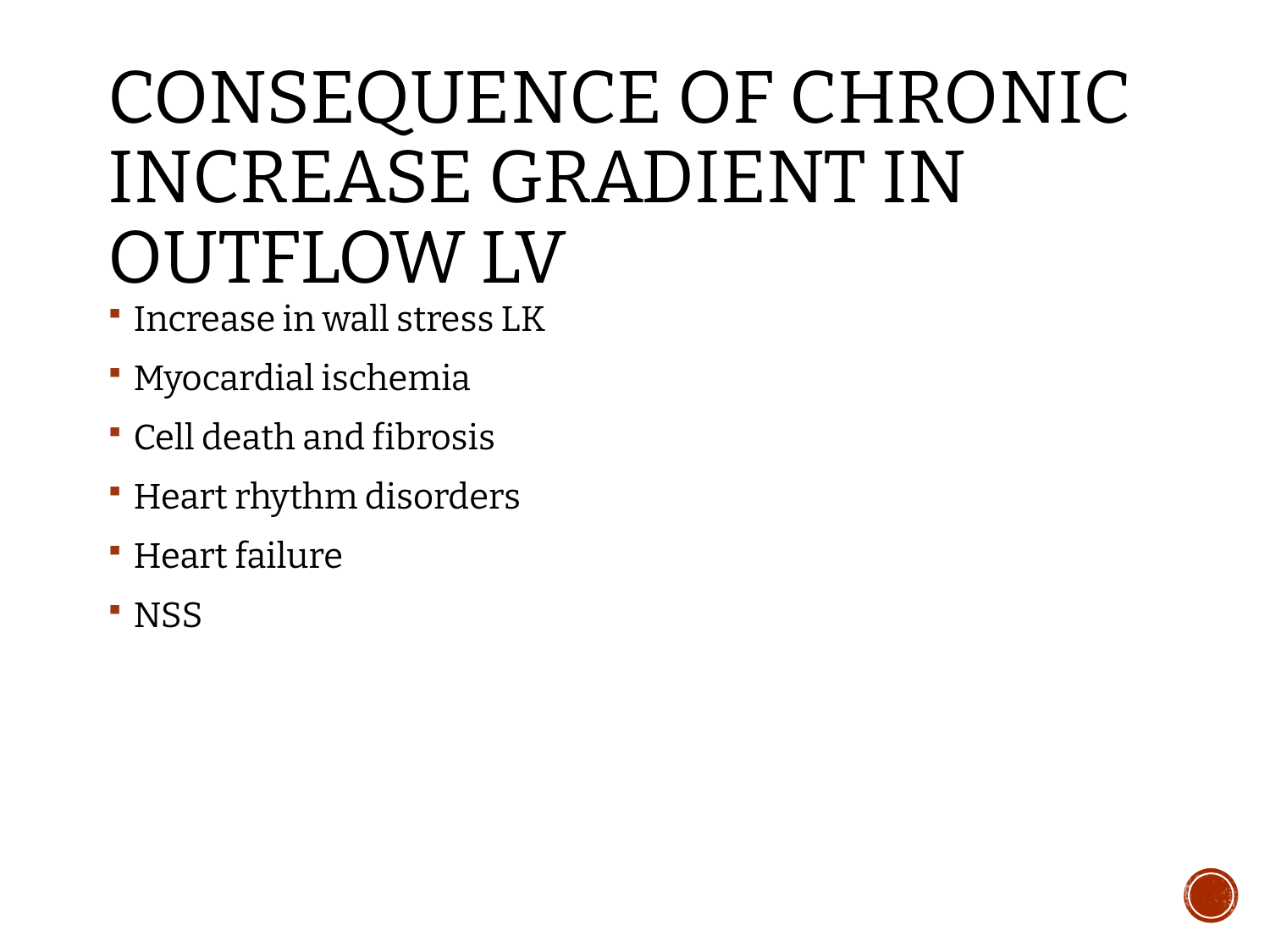

# Consequence of chronic increase gradient in outflow LV
Increase in wall stress LK
Myocardial ischemia
Cell death and fibrosis
Heart rhythm disorders
Heart failure
NSS